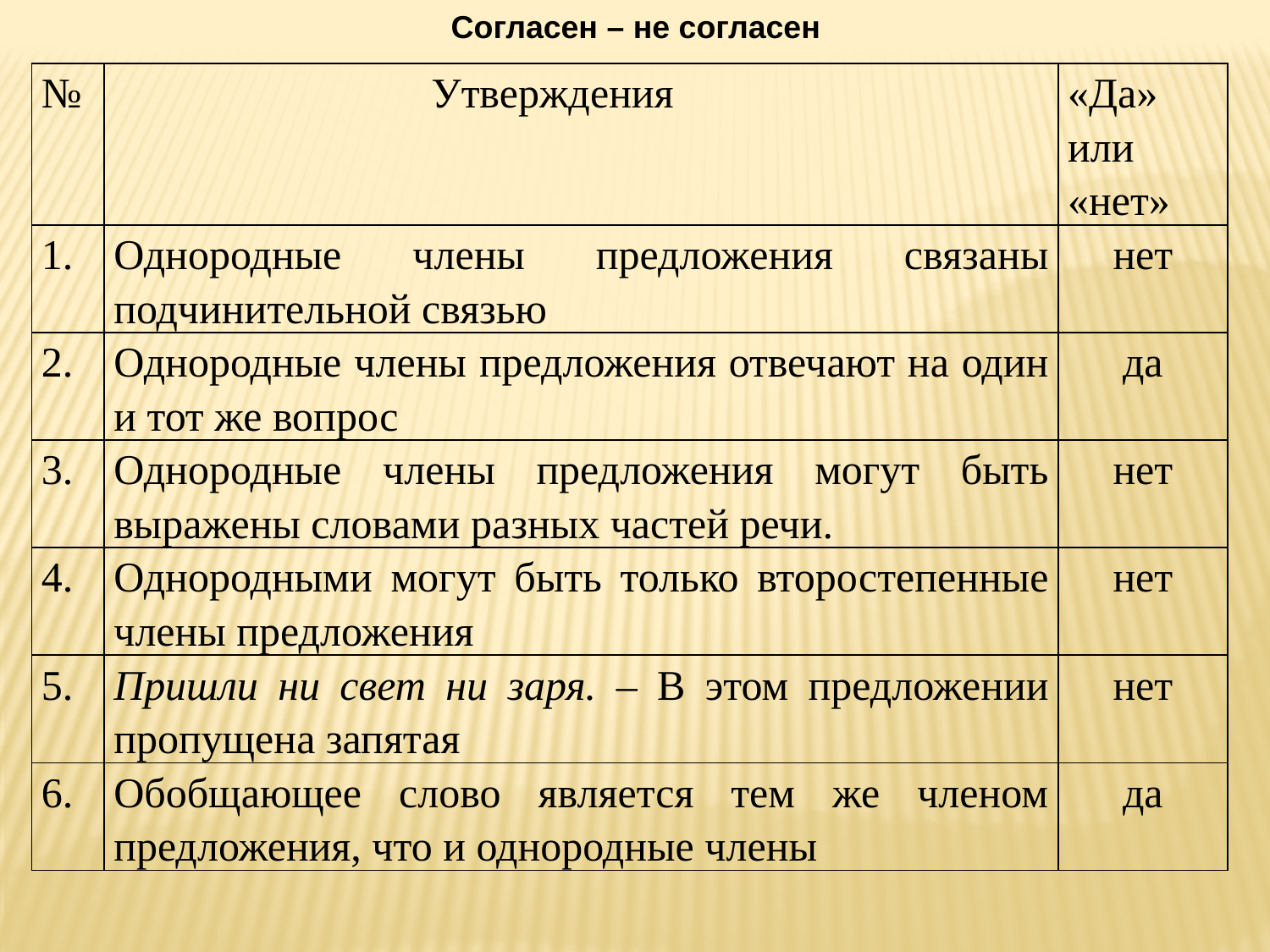

Согласен – не согласен
| № | Утверждения | «Да» или «нет» |
| --- | --- | --- |
| 1. | Однородные члены предложения связаны подчинительной связью | нет |
| 2. | Однородные члены предложения отвечают на один и тот же вопрос | да |
| 3. | Однородные члены предложения могут быть выражены словами разных частей речи. | нет |
| 4. | Однородными могут быть только второстепенные члены предложения | нет |
| 5. | Пришли ни свет ни заря. – В этом предложении пропущена запятая | нет |
| 6. | Обобщающее слово является тем же членом предложения, что и однородные члены | да |